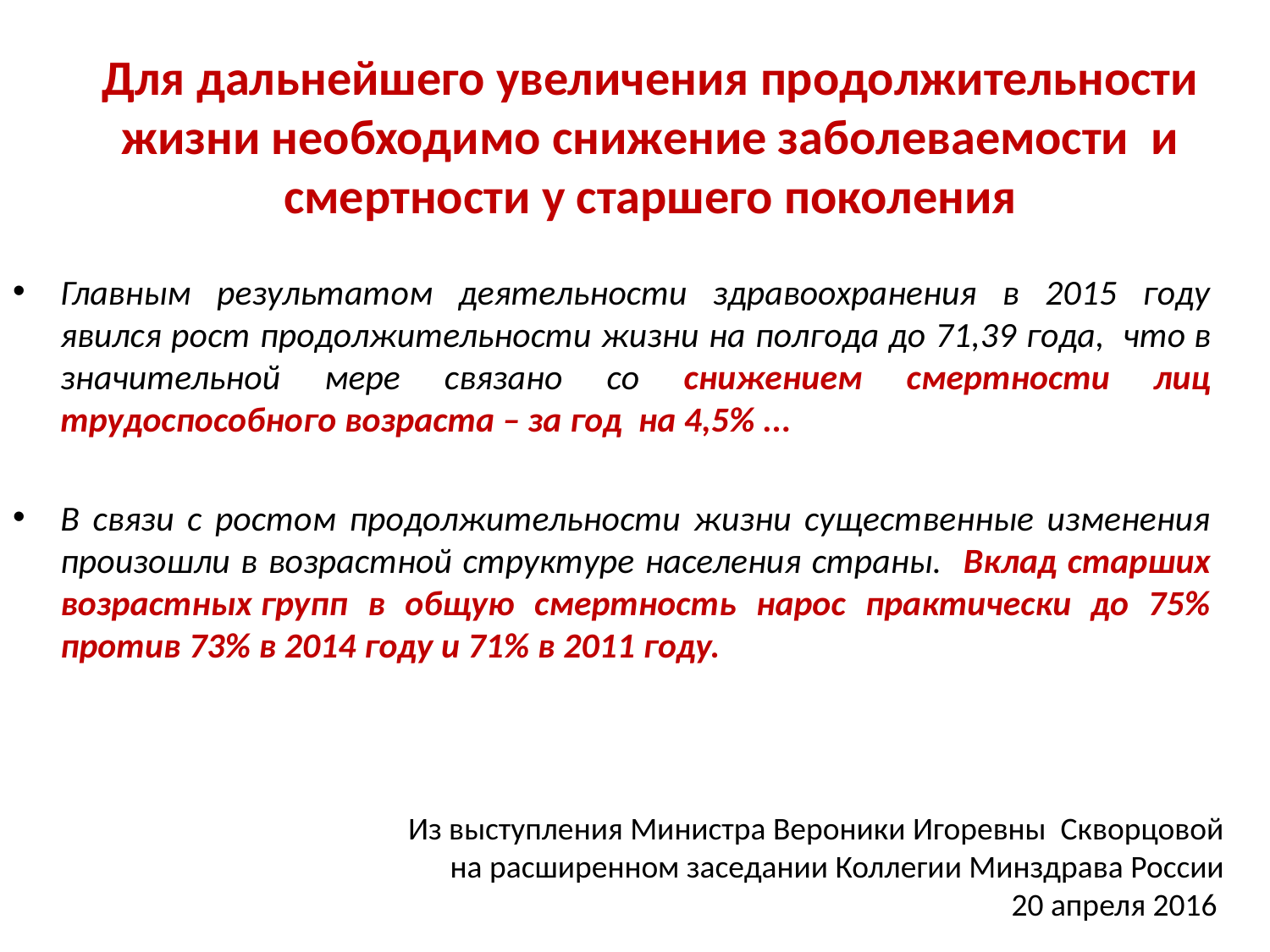

# Для дальнейшего увеличения продолжительности жизни необходимо снижение заболеваемости  и смертности у старшего поколения
Главным результатом деятельности здравоохранения в 2015 году явился рост продолжительности жизни на полгода до 71,39 года,  что в значительной мере связано со снижением смертности лиц трудоспособного возраста – за год  на 4,5% ...

В связи с ростом продолжительности жизни существенные изменения произошли в возрастной структуре населения страны.  Вклад старших возрастных групп в общую смертность нарос практически до 75% против 73% в 2014 году и 71% в 2011 году.

Из выступления Министра Вероники Игоревны  Скворцовой на расширенном заседании Коллегии Минздрава России
20 апреля 2016